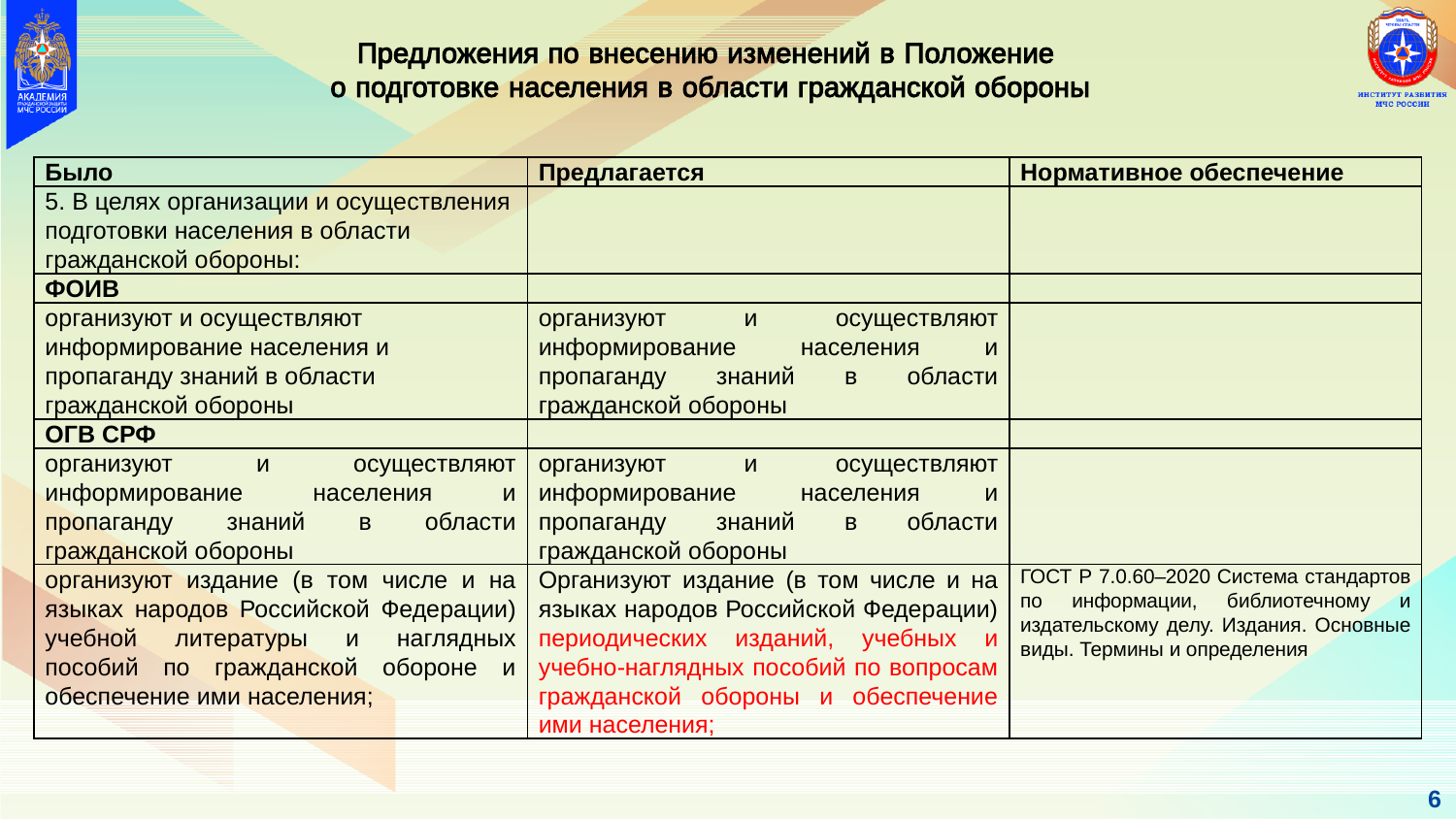

Предложения по внесению изменений в Положение
о подготовке населения в области гражданской обороны
| Было | Предлагается | Нормативное обеспечение |
| --- | --- | --- |
| 5. В целях организации и осуществления подготовки населения в области гражданской обороны: |  |  |
| ФОИВ |  |  |
| организуют и осуществляют информирование населения и пропаганду знаний в области гражданской обороны | организуют и осуществляют информирование населения и пропаганду знаний в области гражданской обороны |  |
| ОГВ СРФ |  |  |
| организуют и осуществляют информирование населения и пропаганду знаний в области гражданской обороны | организуют и осуществляют информирование населения и пропаганду знаний в области гражданской обороны |  |
| организуют издание (в том числе и на языках народов Российской Федерации) учебной литературы и наглядных пособий по гражданской обороне и обеспечение ими населения; | Организуют издание (в том числе и на языках народов Российской Федерации) периодических изданий, учебных и учебно-наглядных пособий по вопросам гражданской обороны и обеспечение ими населения; | ГОСТ Р 7.0.60–2020 Система стандартов по информации, библиотечному и издательскому делу. Издания. Основные виды. Термины и определения |
6